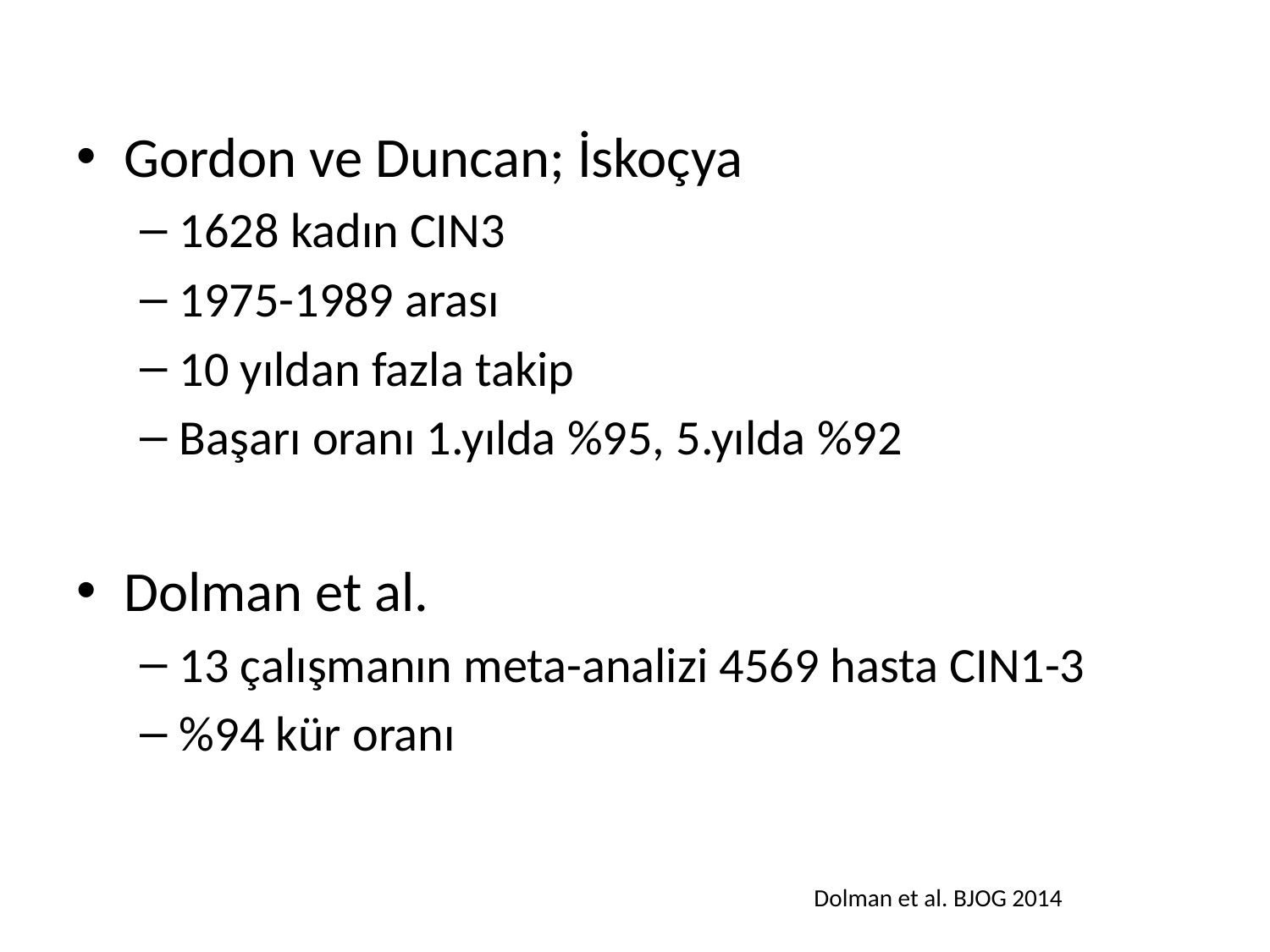

Gordon ve Duncan; İskoçya
1628 kadın CIN3
1975-1989 arası
10 yıldan fazla takip
Başarı oranı 1.yılda %95, 5.yılda %92

Dolman et al.
13 çalışmanın meta-analizi 4569 hasta CIN1-3
%94 kür oranı

Dolman et al. BJOG 2014